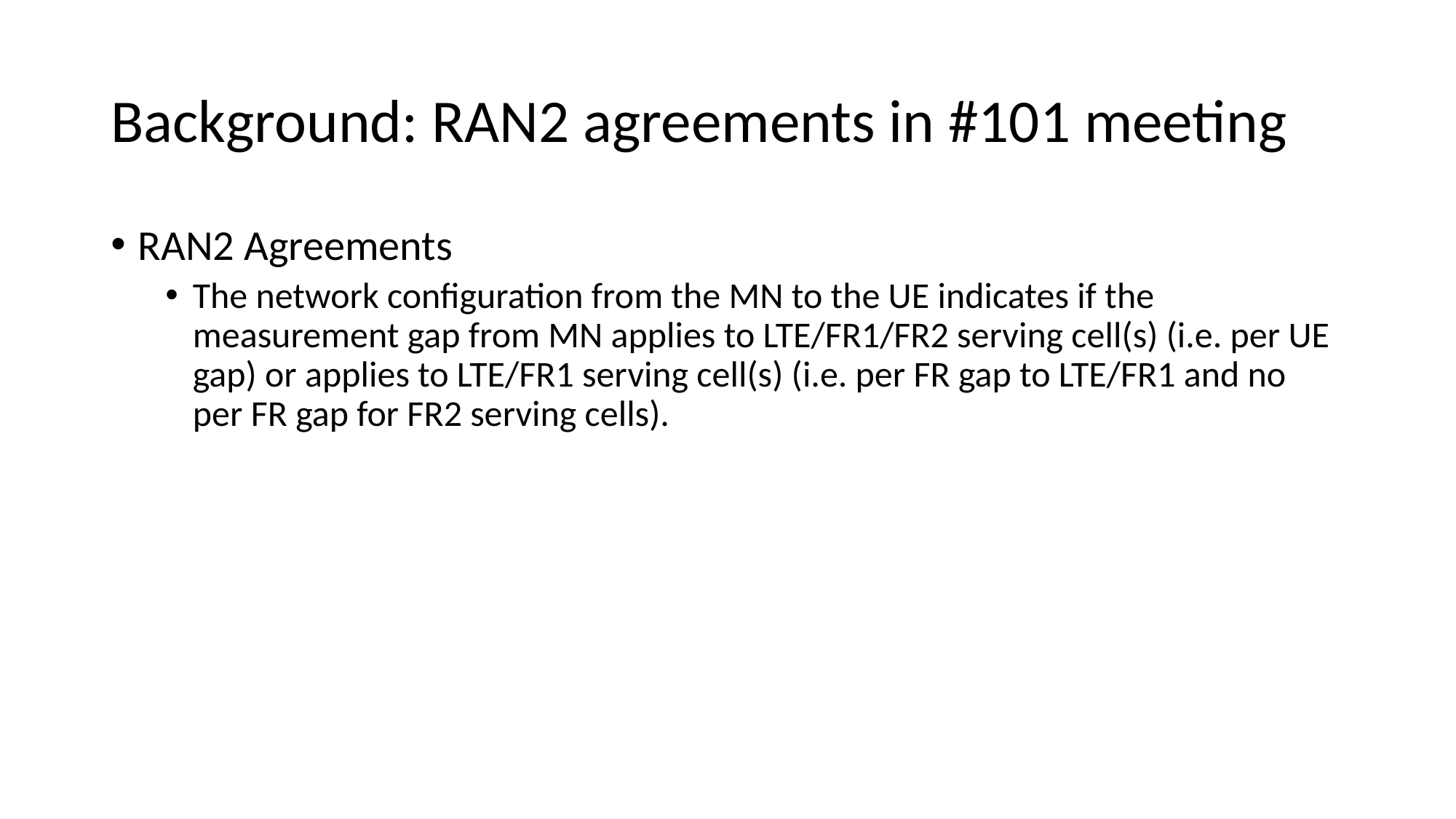

# Background: RAN2 agreements in #101 meeting
RAN2 Agreements
The network configuration from the MN to the UE indicates if the measurement gap from MN applies to LTE/FR1/FR2 serving cell(s) (i.e. per UE gap) or applies to LTE/FR1 serving cell(s) (i.e. per FR gap to LTE/FR1 and no per FR gap for FR2 serving cells).